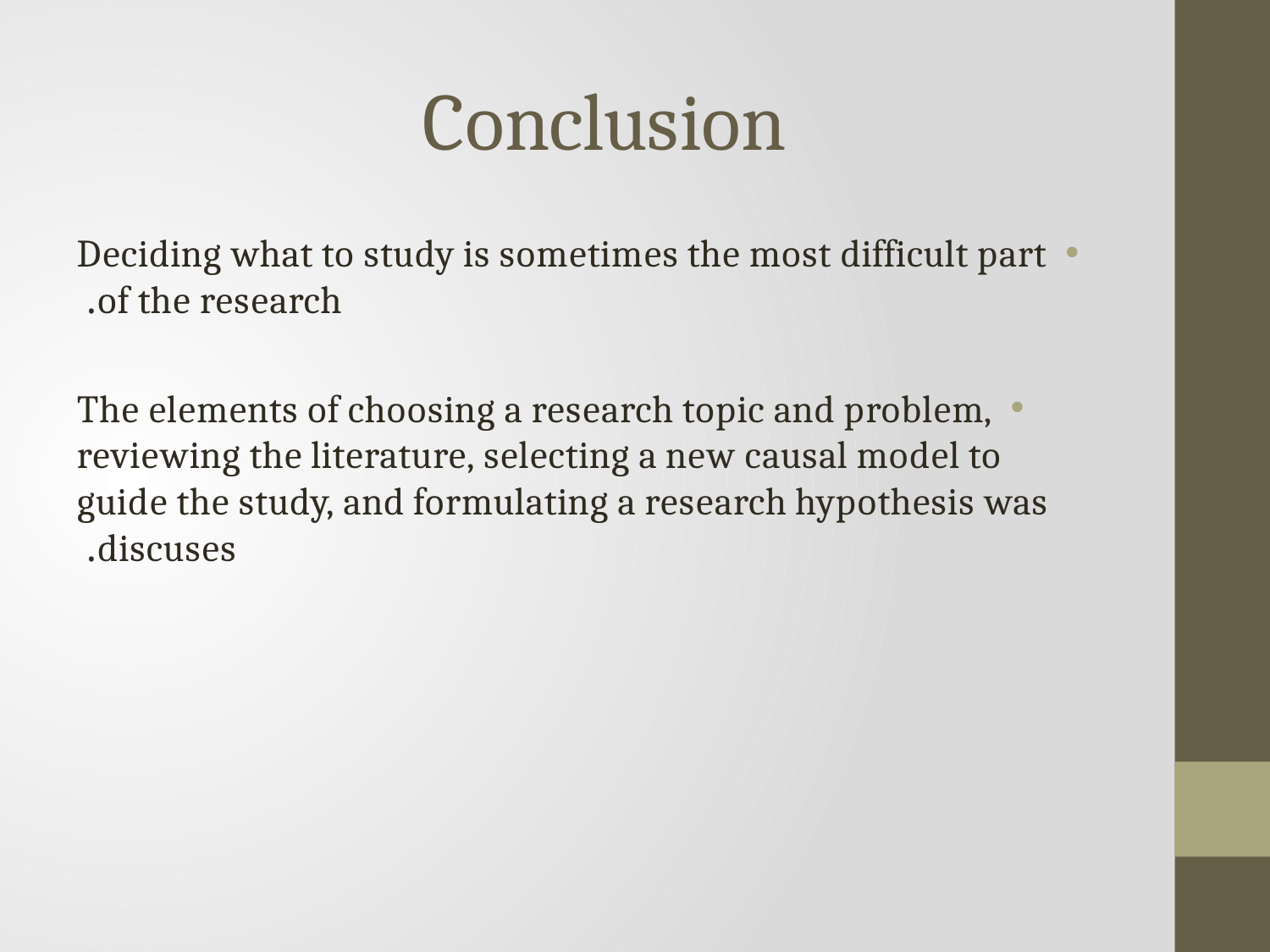

# Conclusion
Deciding what to study is sometimes the most difficult part of the research.

The elements of choosing a research topic and problem, reviewing the literature, selecting a new causal model to guide the study, and formulating a research hypothesis was discuses.